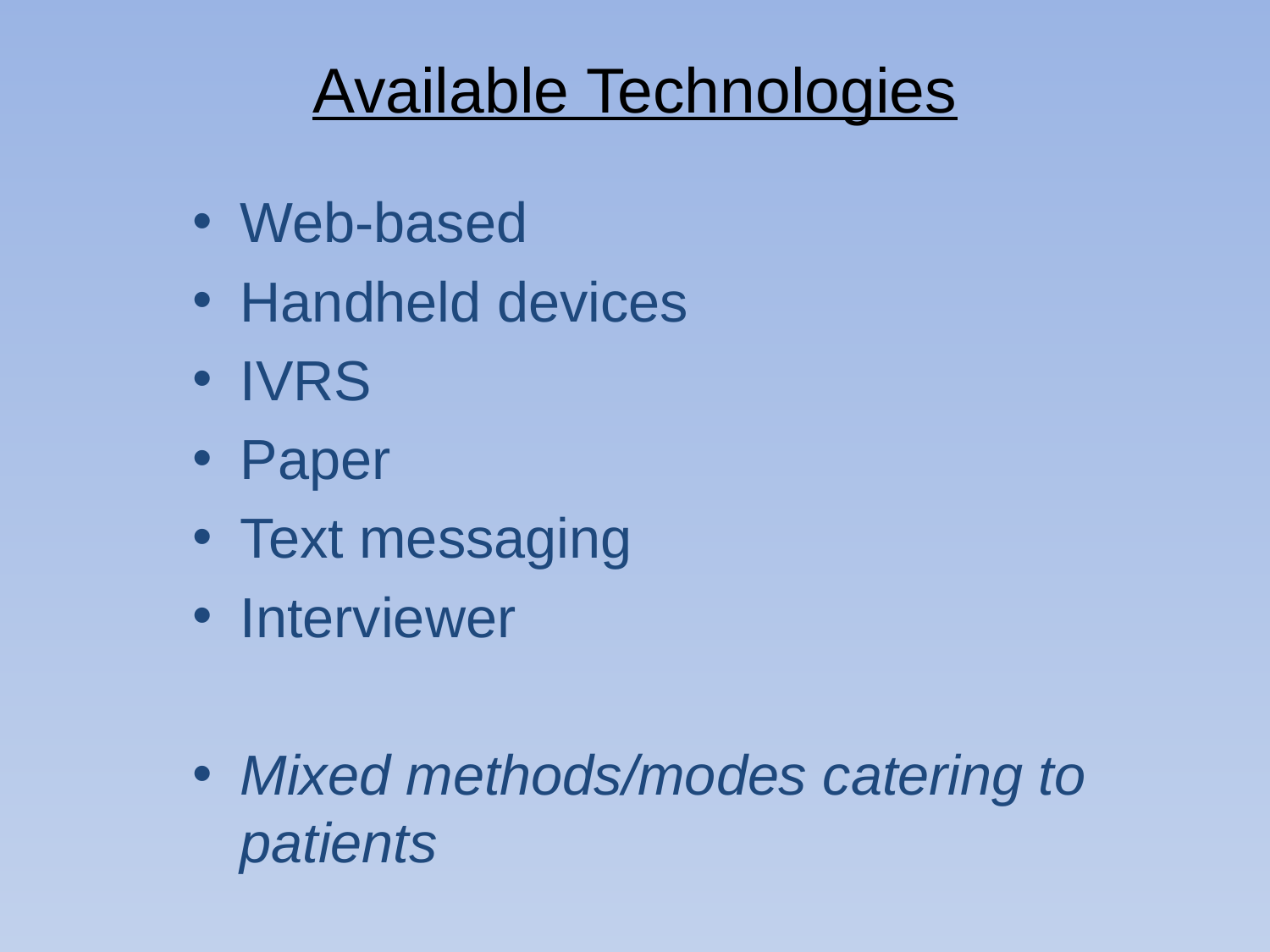

# Available Technologies
Web-based
Handheld devices
IVRS
Paper
Text messaging
Interviewer

Mixed methods/modes catering to patients